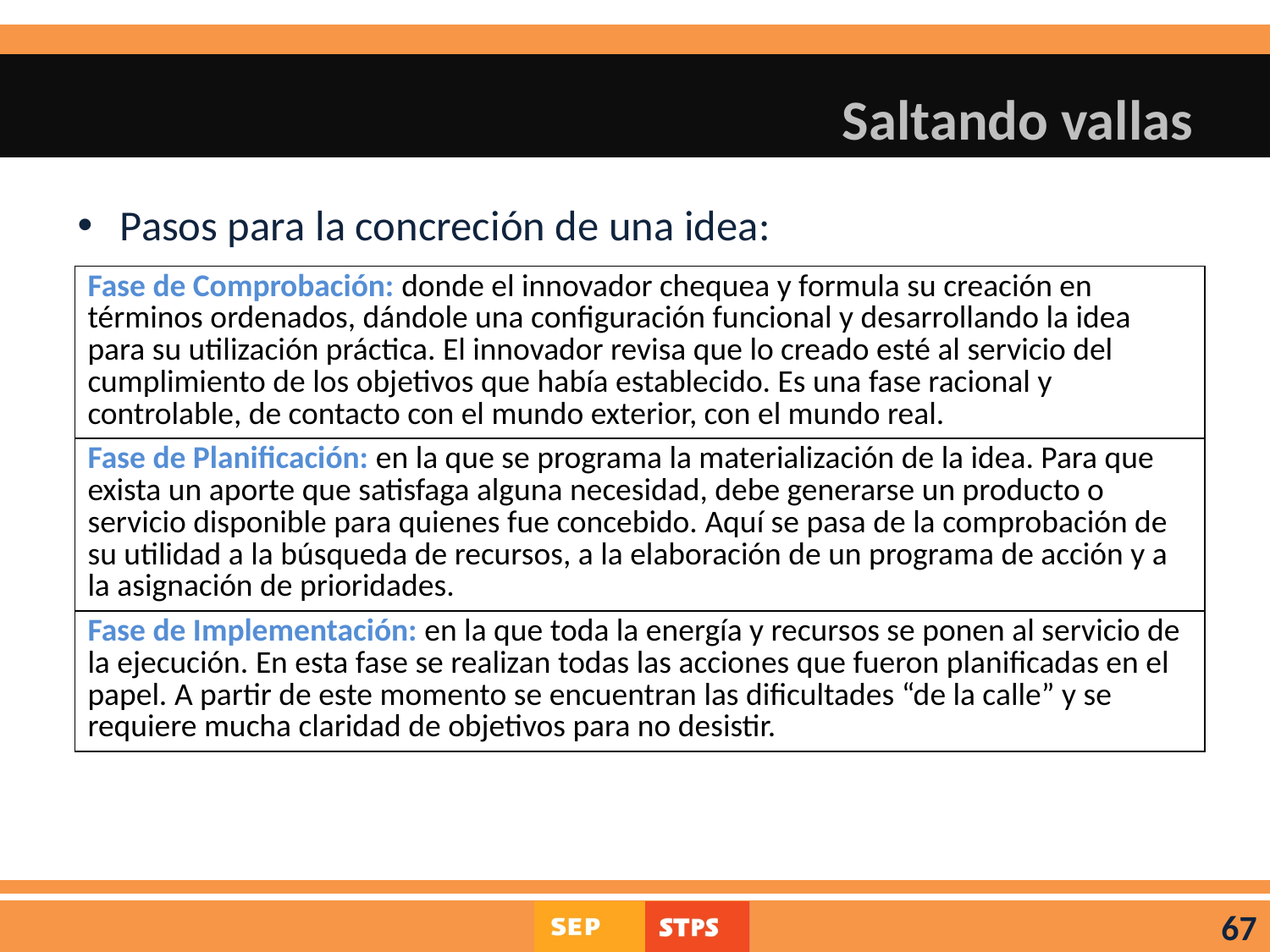

# Saltando vallas
Pasos para la concreción de una idea:

| Fase de Comprobación: donde el innovador chequea y formula su creación en términos ordenados, dándole una configuración funcional y desarrollando la idea para su utilización práctica. El innovador revisa que lo creado esté al servicio del cumplimiento de los objetivos que había establecido. Es una fase racional y controlable, de contacto con el mundo exterior, con el mundo real. |
| --- |
| Fase de Planificación: en la que se programa la materialización de la idea. Para que exista un aporte que satisfaga alguna necesidad, debe generarse un producto o servicio disponible para quienes fue concebido. Aquí se pasa de la comprobación de su utilidad a la búsqueda de recursos, a la elaboración de un programa de acción y a la asignación de prioridades. |
| Fase de Implementación: en la que toda la energía y recursos se ponen al servicio de la ejecución. En esta fase se realizan todas las acciones que fueron planificadas en el papel. A partir de este momento se encuentran las dificultades “de la calle” y se requiere mucha claridad de objetivos para no desistir. |
67